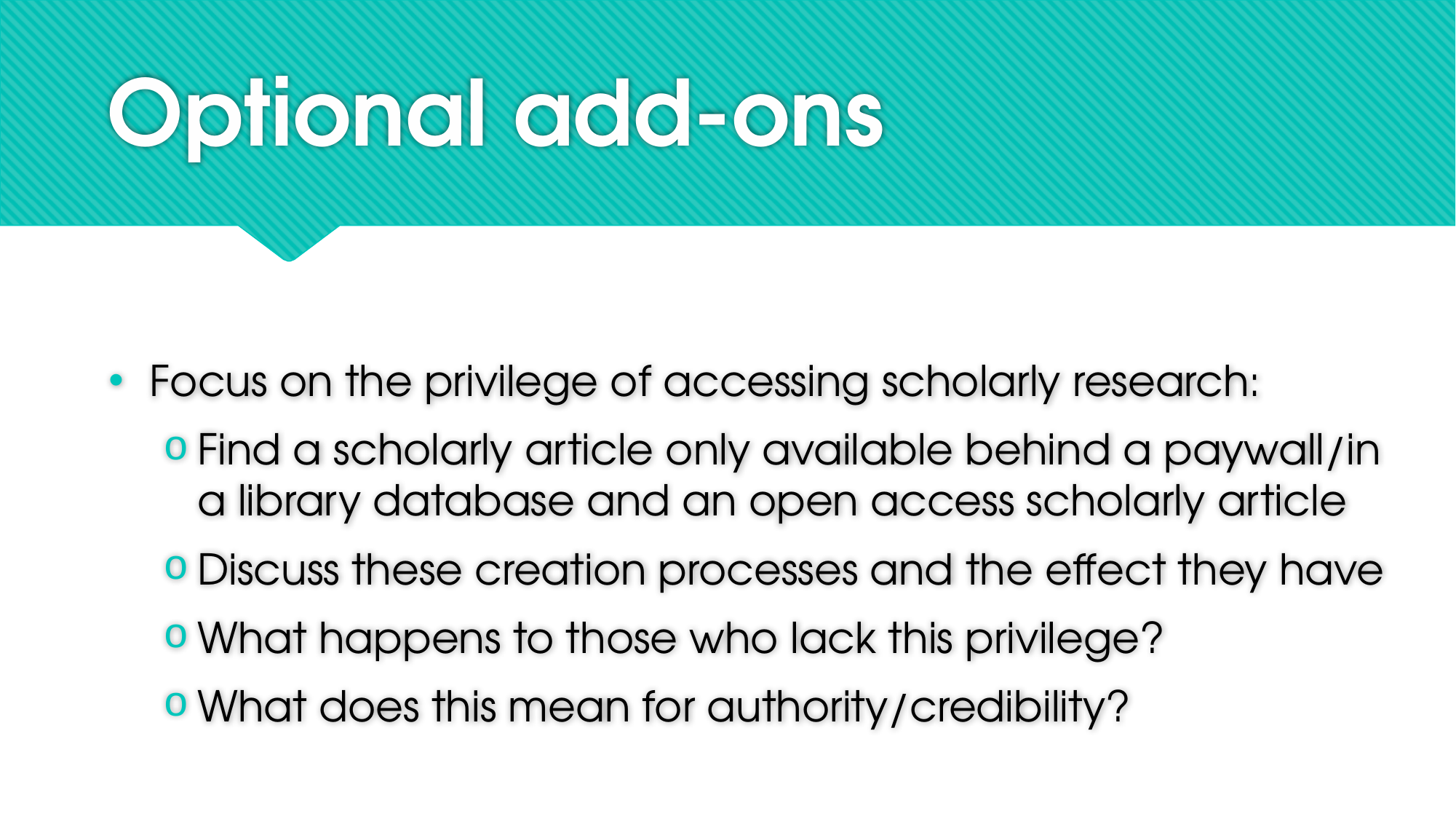

# Optional add-ons
Focus on the privilege of accessing scholarly research:
Find a scholarly article only available behind a paywall/in a library database and an open access scholarly article
Discuss these creation processes and the effect they have
What happens to those who lack this privilege?
What does this mean for authority/credibility?